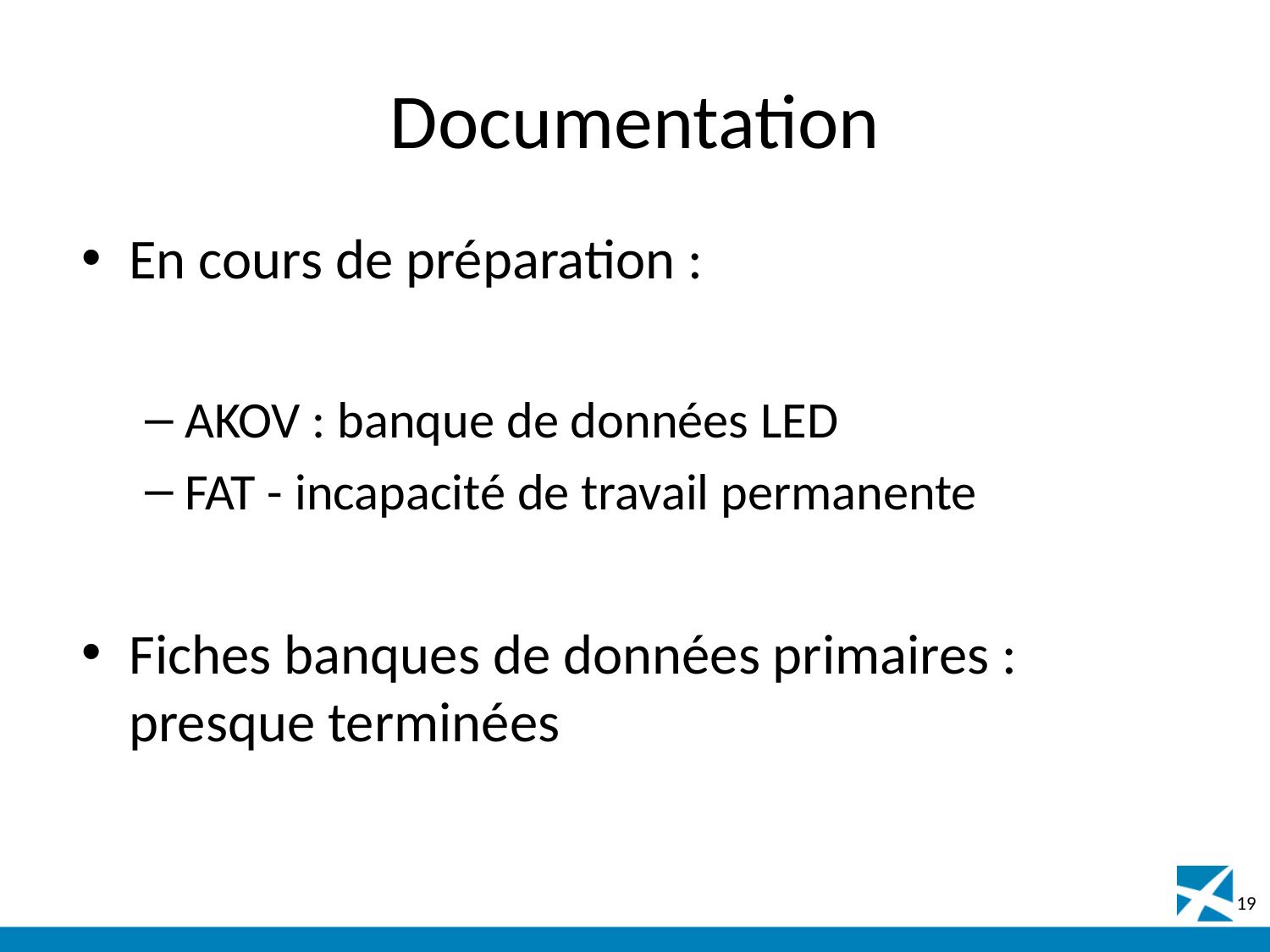

# Documentation
En cours de préparation :

AKOV : banque de données LED
FAT - incapacité de travail permanente

Fiches banques de données primaires : presque terminées